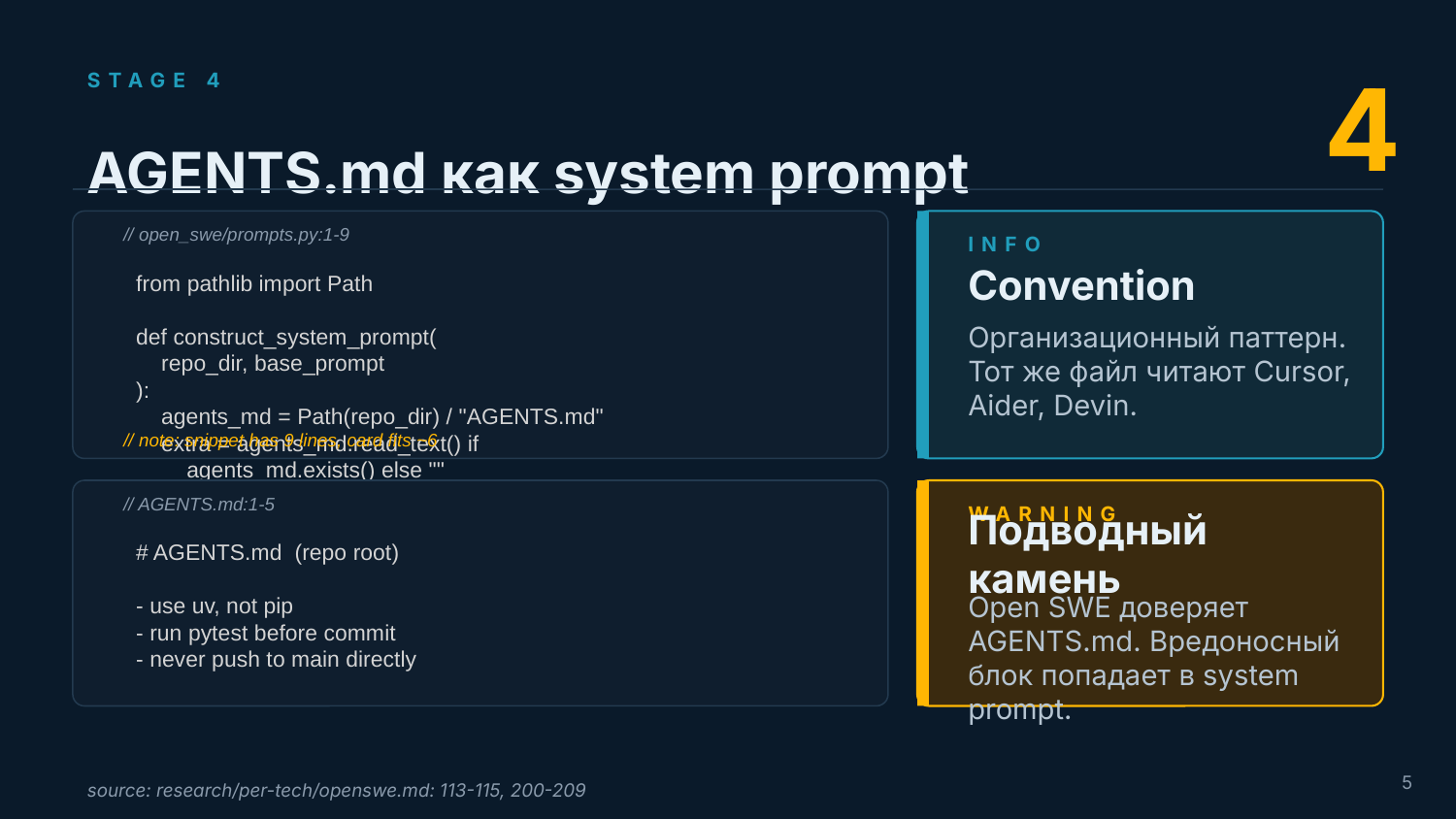

4
STAGE 4
AGENTS.md как system prompt

// open_swe/prompts.py:1-9
INFO
  from pathlib import Path

  def construct_system_prompt(
      repo_dir, base_prompt
  ):
      agents_md = Path(repo_dir) / "AGENTS.md"
      extra = agents_md.read_text() if
          agents_md.exists() else ""
      return base_prompt + extra

Convention
Организационный паттерн. Тот же файл читают Cursor, Aider, Devin.
// note: snippet has 9 lines, card fits ~6

// AGENTS.md:1-5
WARNING
  # AGENTS.md  (repo root)

  - use uv, not pip
  - run pytest before commit
  - never push to main directly

Подводный камень
Open SWE доверяет AGENTS.md. Вредоносный блок попадает в system prompt.
5
source: research/per-tech/openswe.md: 113-115, 200-209